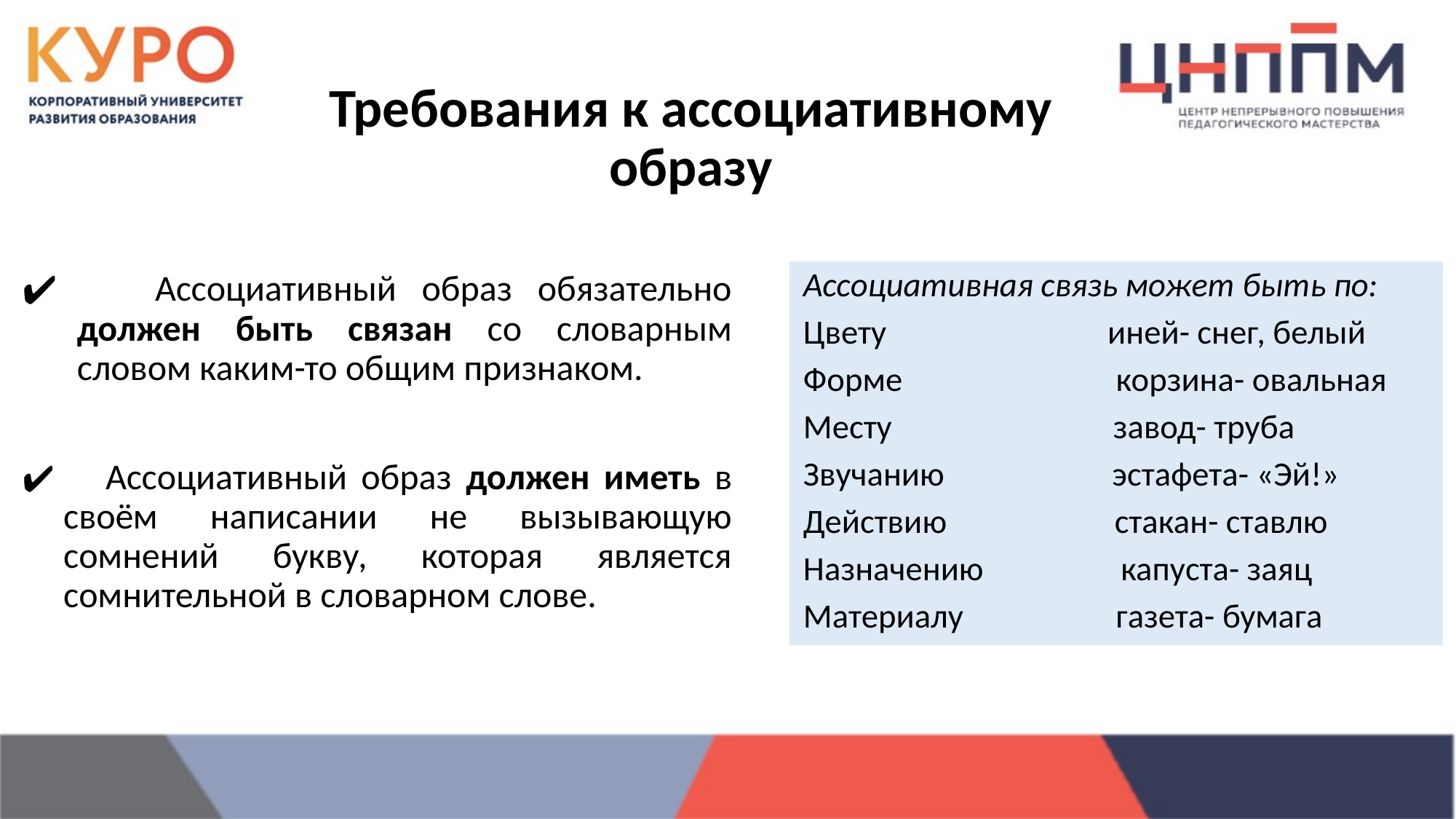

# Требования к ассоциативному образу
   Ассоциативный образ обязательно должен быть связан со словарным словом каким-то общим признаком.

   Ассоциативный образ должен иметь в своём написании не вызывающую сомнений букву, которая является сомнительной в словарном слове.
Ассоциативная связь может быть по:
Цвету                             иней- снег, белый
Форме                            корзина- овальная
Месту                             завод- труба
Звучанию                      эстафета- «Эй!»
Действию                      стакан- ставлю
Назначению                  капуста- заяц
Материалу                    газета- бумага